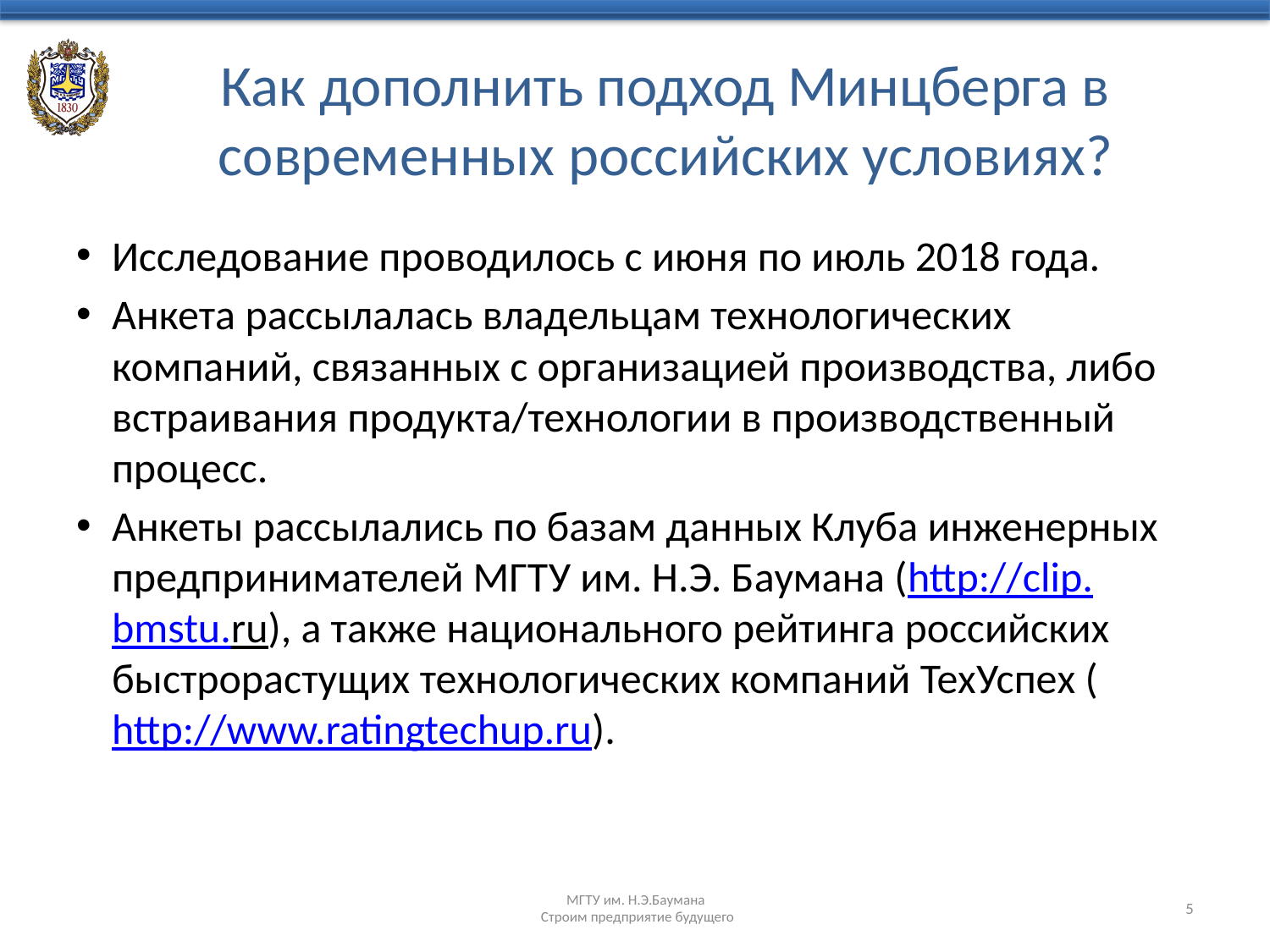

# Как дополнить подход Минцберга в современных российских условиях?
Исследование проводилось с июня по июль 2018 года.
Анкета рассылалась владельцам технологических компаний, связанных с организацией производства, либо встраивания продукта/технологии в производственный процесс.
Анкеты рассылались по базам данных Клуба инженерных предпринимателей МГТУ им. Н.Э. Баумана (http://clip.bmstu.ru), а также национального рейтинга российских быстрорастущих технологических компаний ТехУспех (http://www.ratingtechup.ru).

5